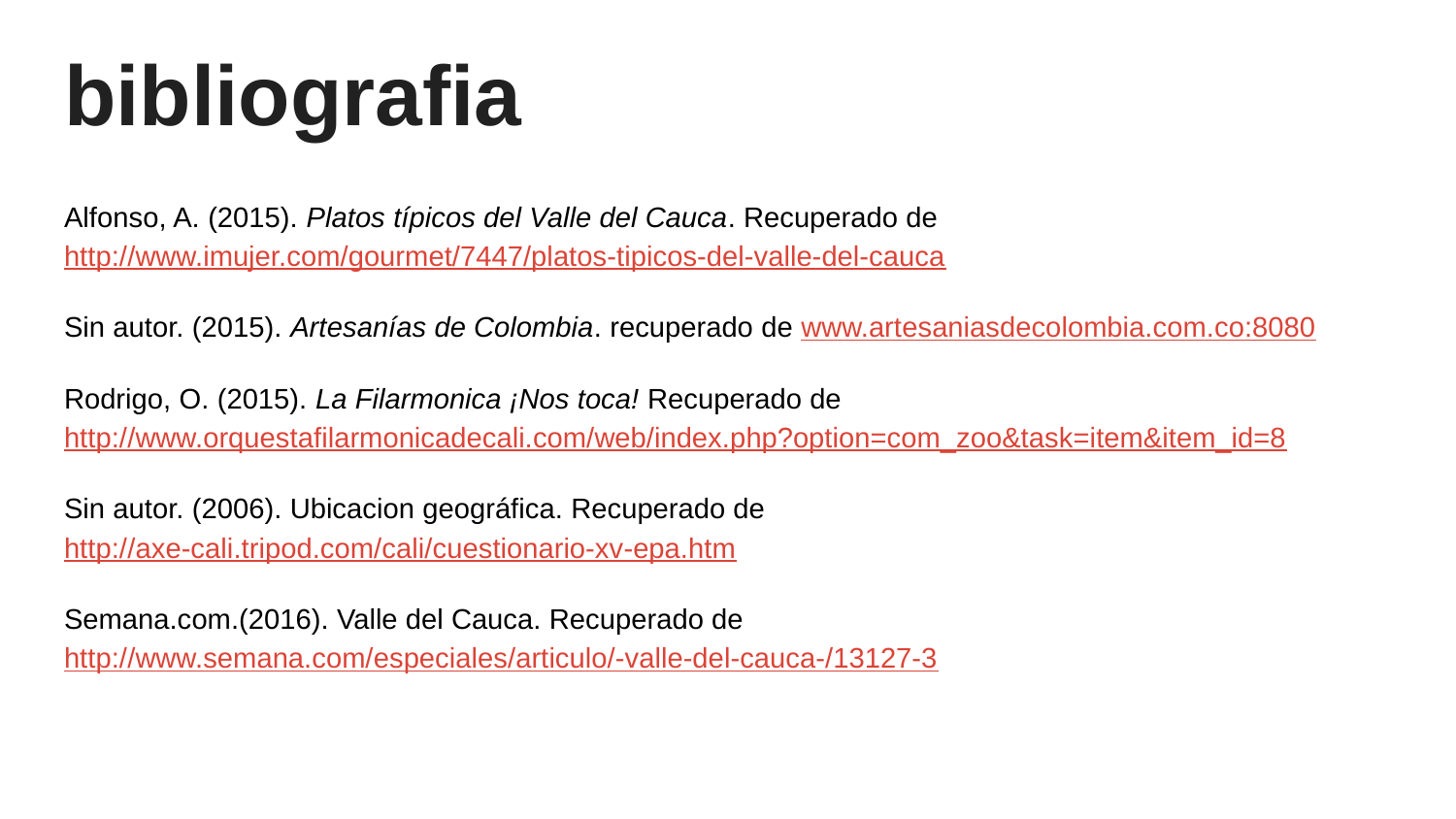

bibliografia

Alfonso, A. (2015). Platos típicos del Valle del Cauca. Recuperado de http://www.imujer.com/gourmet/7447/platos-tipicos-del-valle-del-cauca
Sin autor. (2015). Artesanías de Colombia. recuperado de www.artesaniasdecolombia.com.co:8080
Rodrigo, O. (2015). La Filarmonica ¡Nos toca! Recuperado de http://www.orquestafilarmonicadecali.com/web/index.php?option=com_zoo&task=item&item_id=8
Sin autor. (2006). Ubicacion geográfica. Recuperado de http://axe-cali.tripod.com/cali/cuestionario-xv-epa.htm
Semana.com.(2016). Valle del Cauca. Recuperado de http://www.semana.com/especiales/articulo/-valle-del-cauca-/13127-3